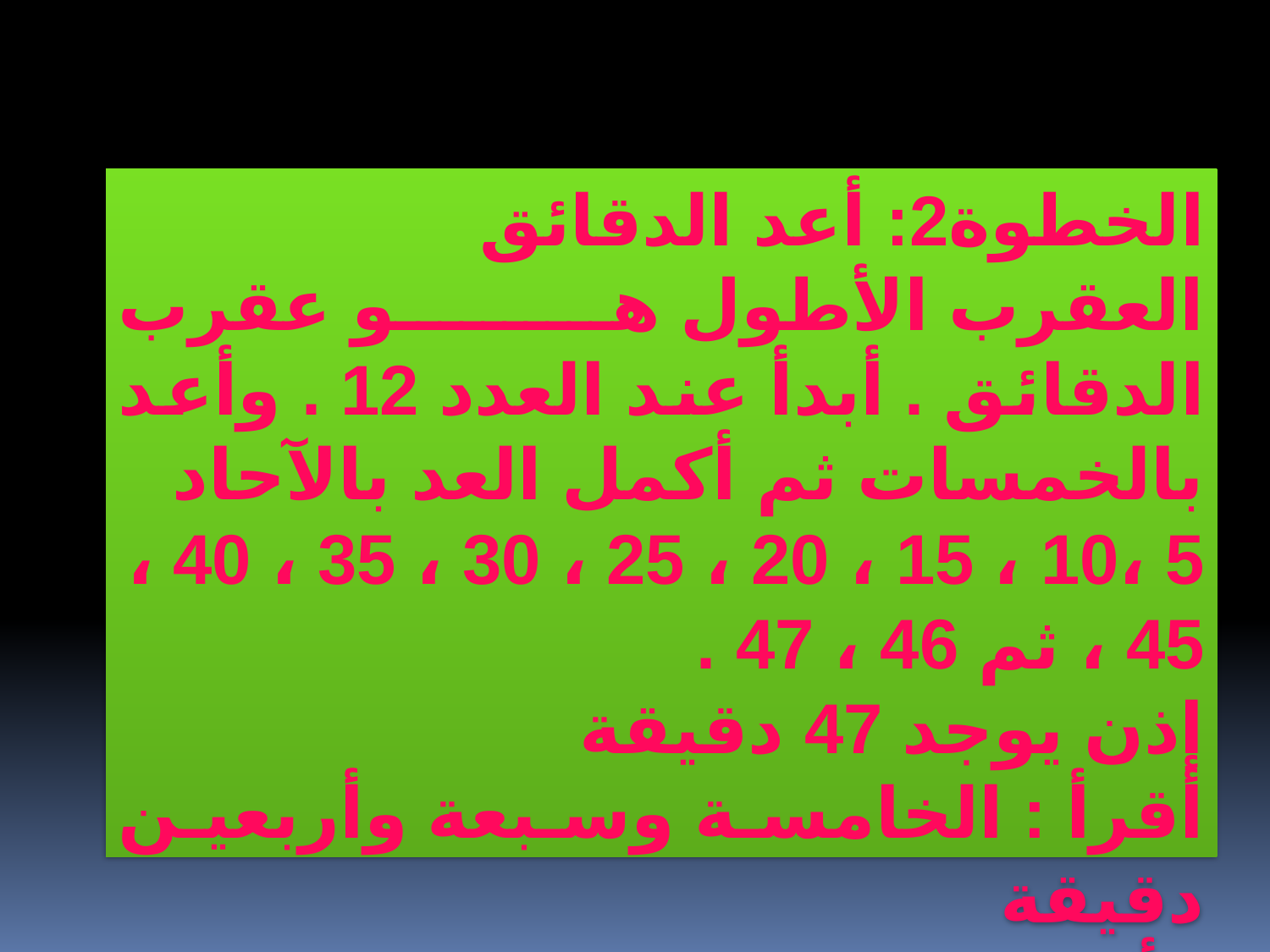

الخطوة2: أعد الدقائق
العقرب الأطول هو عقرب الدقائق . أبدأ عند العدد 12 . وأعد بالخمسات ثم أكمل العد بالآحاد
5 ،10 ، 15 ، 20 ، 25 ، 30 ، 35 ، 40 ، 45 ، ثم 46 ، 47 .
إذن يوجد 47 دقيقة
أقرأ : الخامسة وسبعة وأربعين دقيقة
وأكتب : 5:47